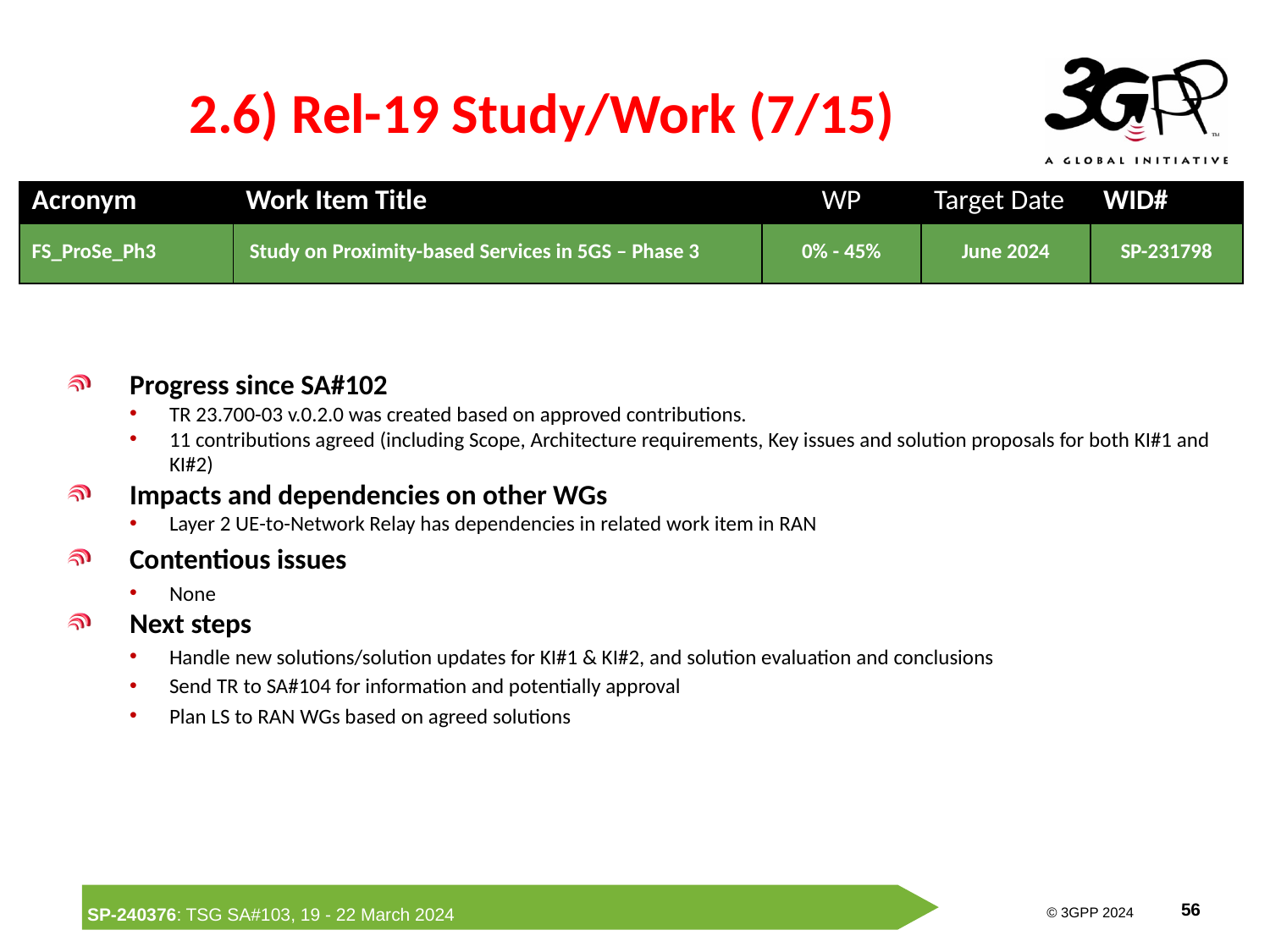

# 2.6) Rel-19 Study/Work (7/15)
| Acronym | Work Item Title | WP | Target Date | WID# |
| --- | --- | --- | --- | --- |
| FS\_ProSe\_Ph3 | Study on Proximity-based Services in 5GS – Phase 3 | 0% - 45% | June 2024 | SP-231798 |
Progress since SA#102
TR 23.700-03 v.0.2.0 was created based on approved contributions.
11 contributions agreed (including Scope, Architecture requirements, Key issues and solution proposals for both KI#1 and KI#2)
Impacts and dependencies on other WGs
Layer 2 UE-to-Network Relay has dependencies in related work item in RAN
Contentious issues
None
Next steps
Handle new solutions/solution updates for KI#1 & KI#2, and solution evaluation and conclusions
Send TR to SA#104 for information and potentially approval
Plan LS to RAN WGs based on agreed solutions